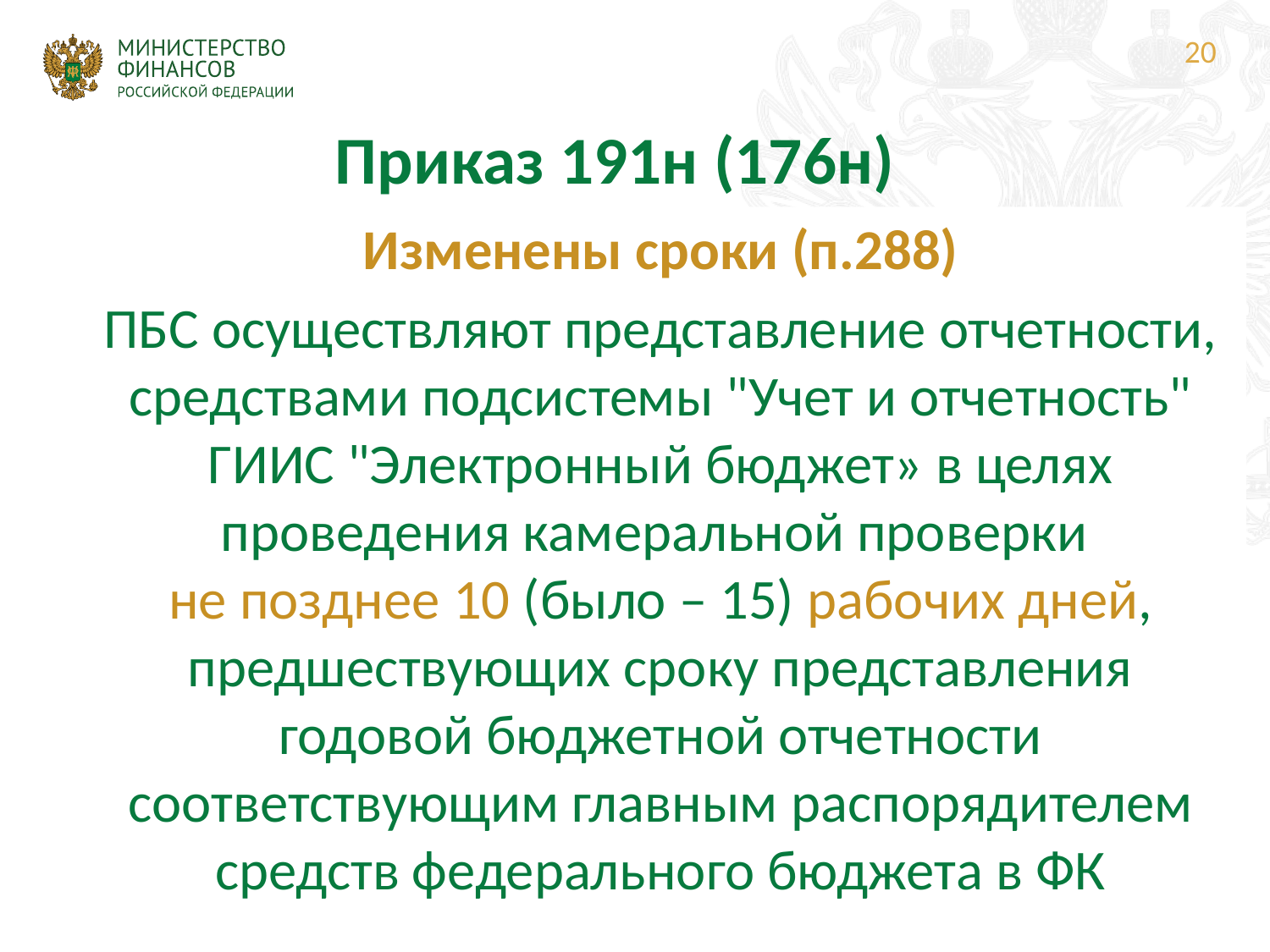

20
# Приказ 191н (176н)
Изменены сроки (п.288)
ПБС осуществляют представление отчетности, средствами подсистемы "Учет и отчетность" ГИИС "Электронный бюджет» в целях проведения камеральной проверки
не позднее 10 (было – 15) рабочих дней, предшествующих сроку представления годовой бюджетной отчетности соответствующим главным распорядителем средств федерального бюджета в ФК